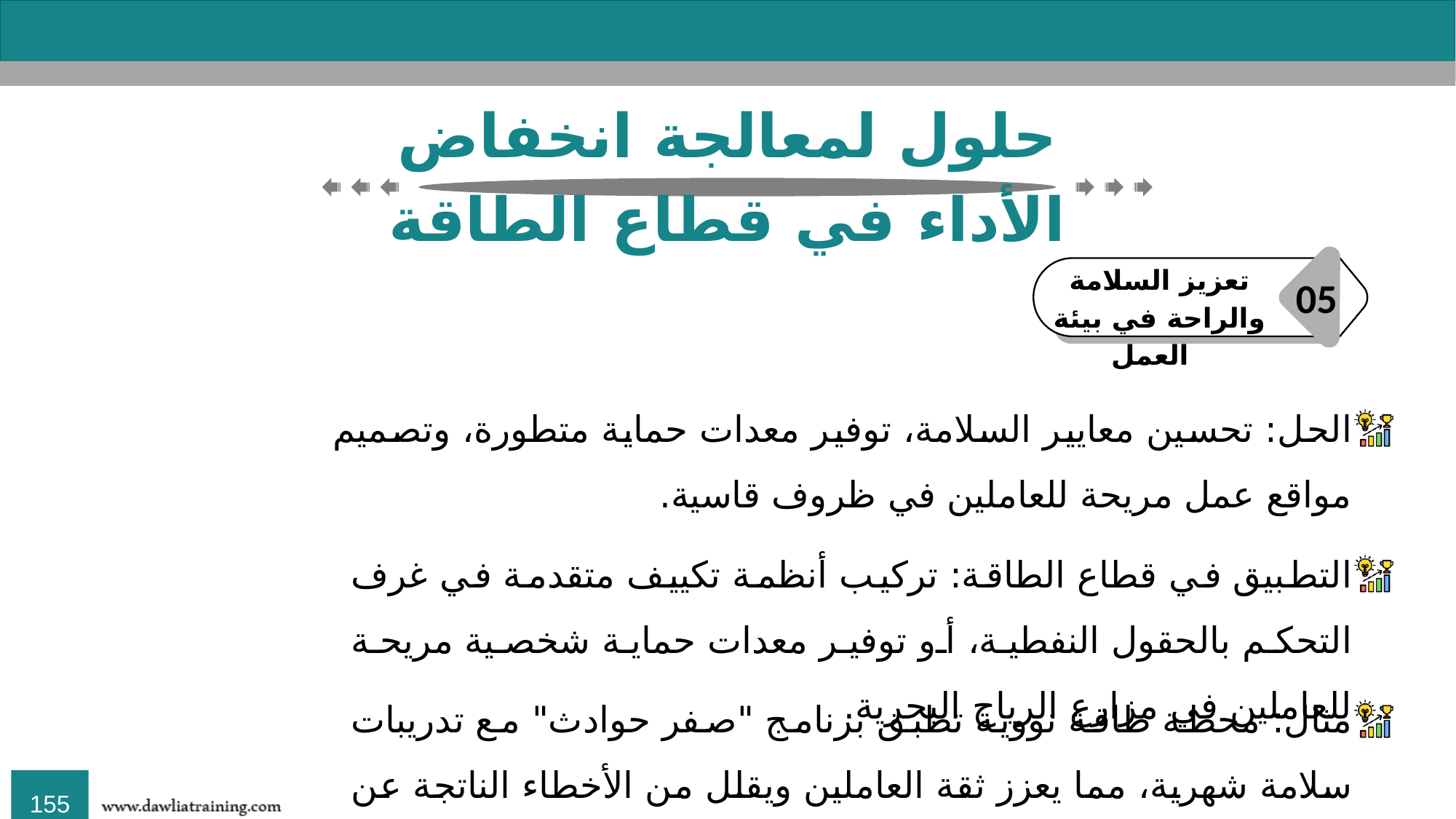

حلول لمعالجة انخفاض الأداء في قطاع الطاقة

تعزيز السلامة والراحة في بيئة العمل
05
الحل: تحسين معايير السلامة، توفير معدات حماية متطورة، وتصميم مواقع عمل مريحة للعاملين في ظروف قاسية.
التطبيق في قطاع الطاقة: تركيب أنظمة تكييف متقدمة في غرف التحكم بالحقول النفطية، أو توفير معدات حماية شخصية مريحة للعاملين في مزارع الرياح البحرية.
مثال: محطة طاقة نووية تطبق برنامج "صفر حوادث" مع تدريبات سلامة شهرية، مما يعزز ثقة العاملين ويقلل من الأخطاء الناتجة عن القلق.